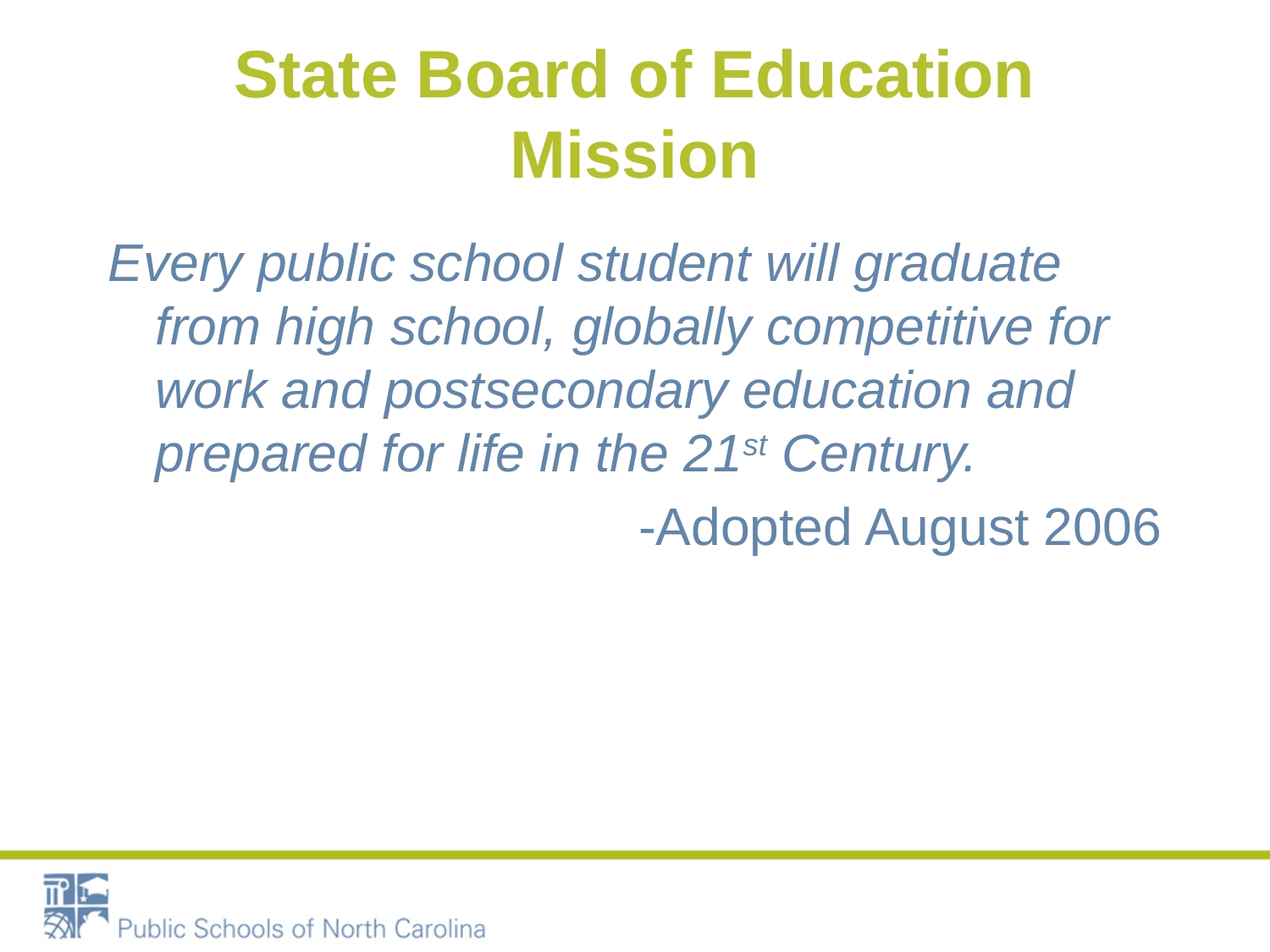

# State Board of Education Mission
Every public school student will graduate from high school, globally competitive for work and postsecondary education and prepared for life in the 21st Century.
-Adopted August 2006